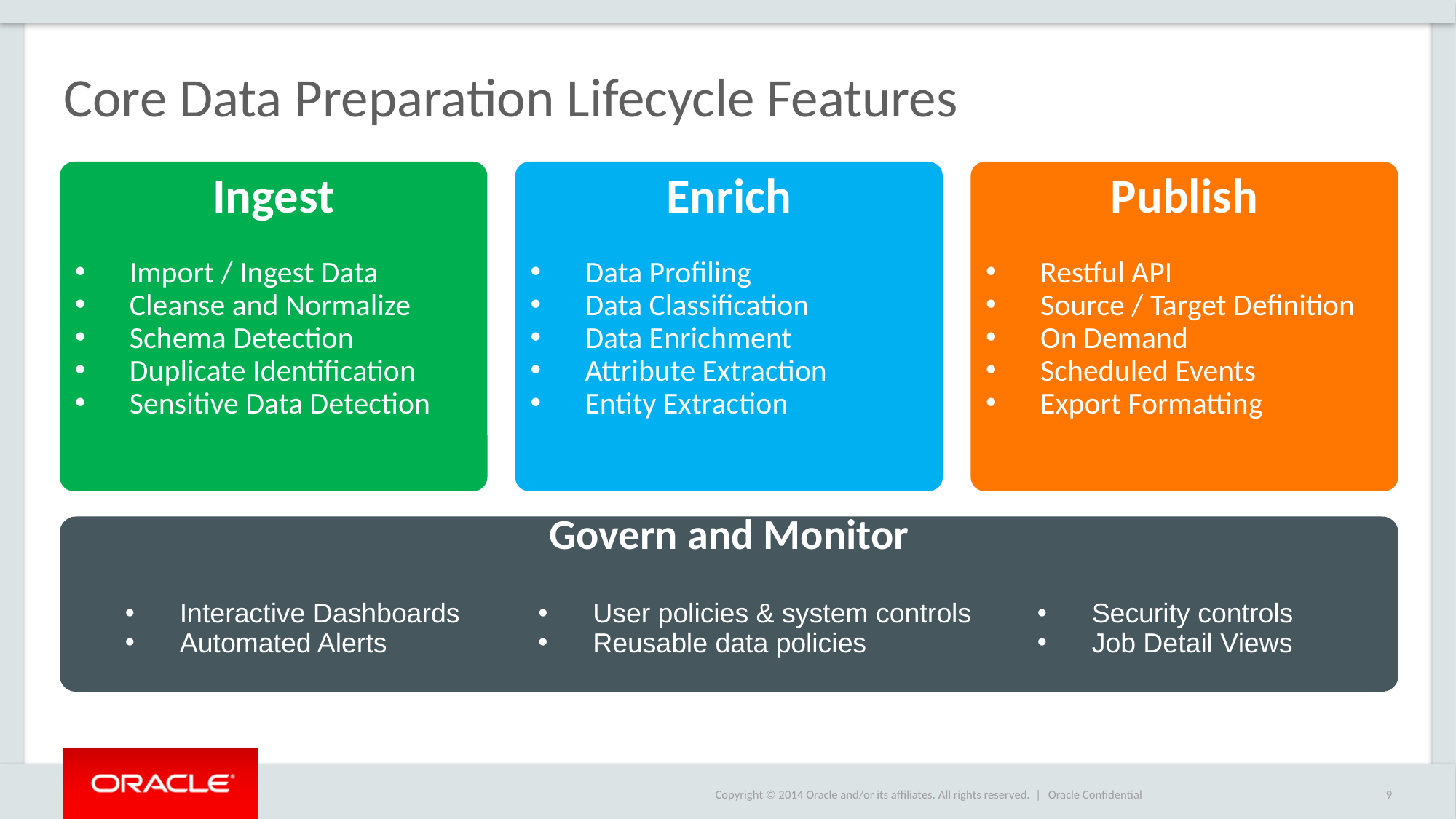

# Core Data Preparation Lifecycle Features
Ingest

Import / Ingest Data
Cleanse and Normalize
Schema Detection
Duplicate Identification
Sensitive Data Detection
Enrich

Data Profiling
Data Classification
Data Enrichment
Attribute Extraction
Entity Extraction

Publish

Restful API
Source / Target Definition
On Demand
Scheduled Events
Export Formatting

Govern and Monitor

Security controls
Job Detail Views
User policies & system controls
Reusable data policies
Interactive Dashboards
Automated Alerts
Oracle Confidential
9